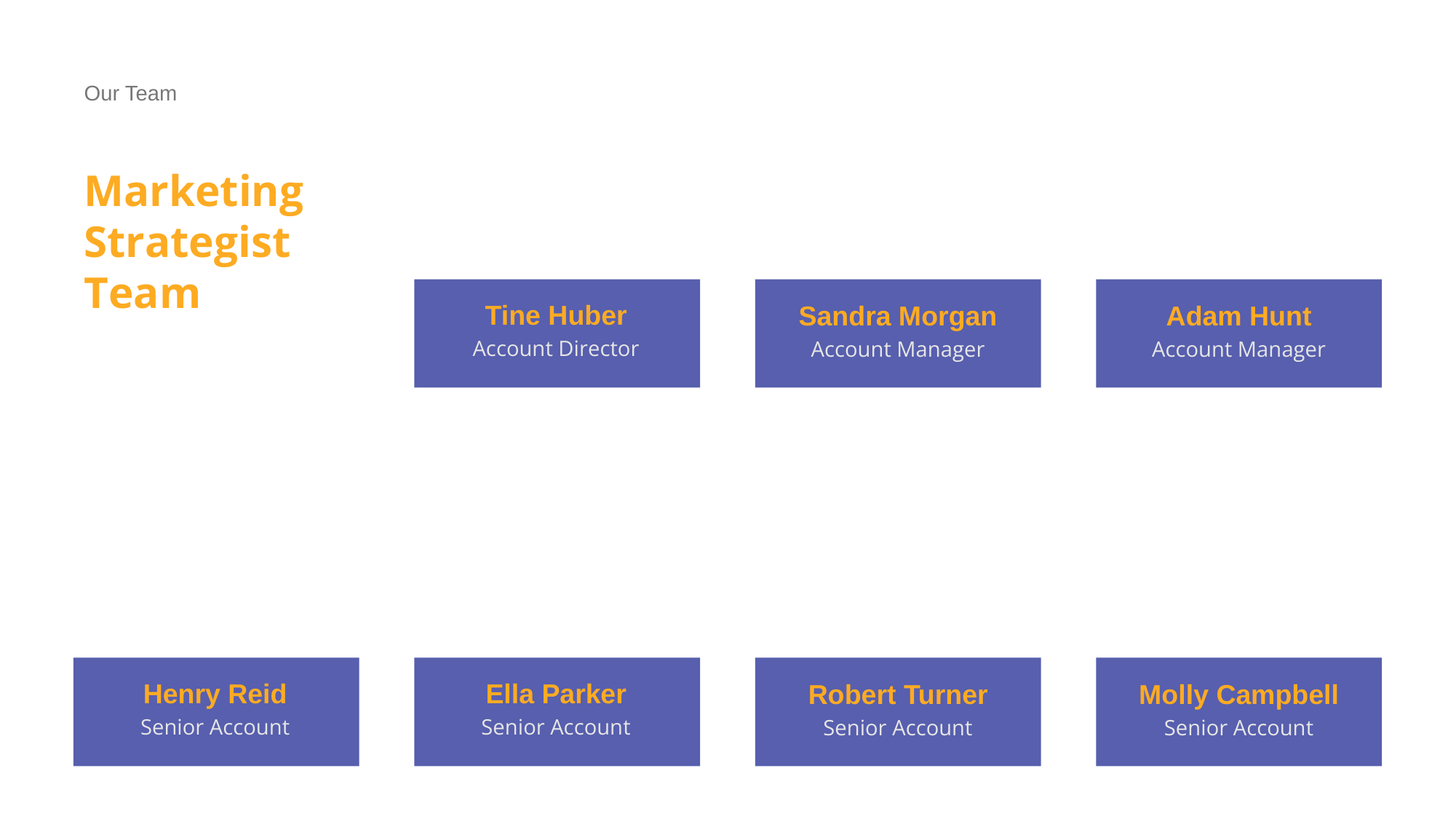

Our Team
Marketing Strategist Team

Tine Huber
Sandra Morgan
Adam Hunt
Account Director
Account Manager
Account Manager

Henry Reid
Ella Parker
Robert Turner
Molly Campbell
Senior Account
Senior Account
Senior Account
Senior Account